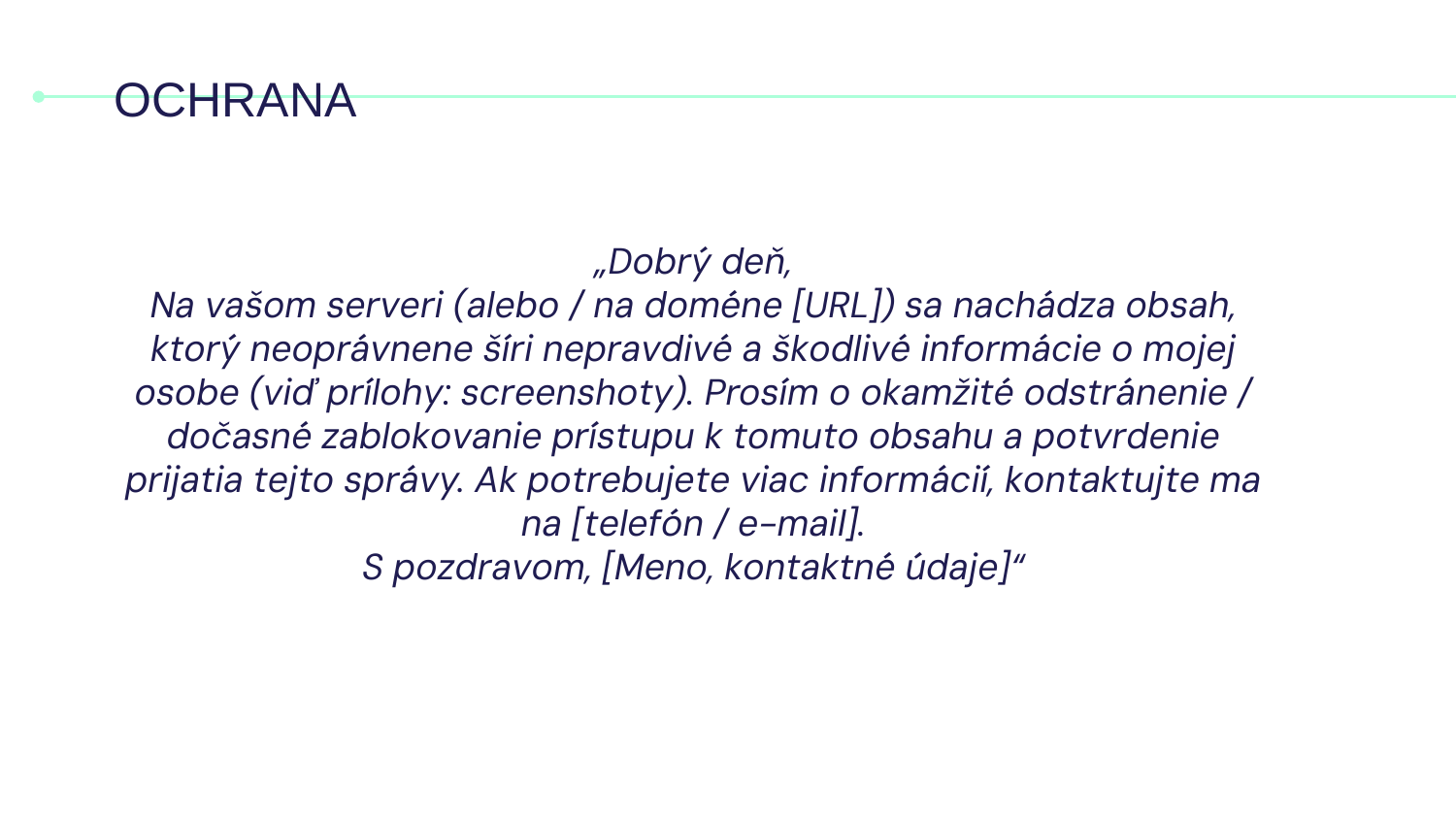

# OCHRANA
„Dobrý deň,
Na vašom serveri (alebo / na doméne [URL]) sa nachádza obsah, ktorý neoprávnene šíri nepravdivé a škodlivé informácie o mojej osobe (viď prílohy: screenshoty). Prosím o okamžité odstránenie / dočasné zablokovanie prístupu k tomuto obsahu a potvrdenie prijatia tejto správy. Ak potrebujete viac informácií, kontaktujte ma na [telefón / e-mail].
S pozdravom, [Meno, kontaktné údaje]“